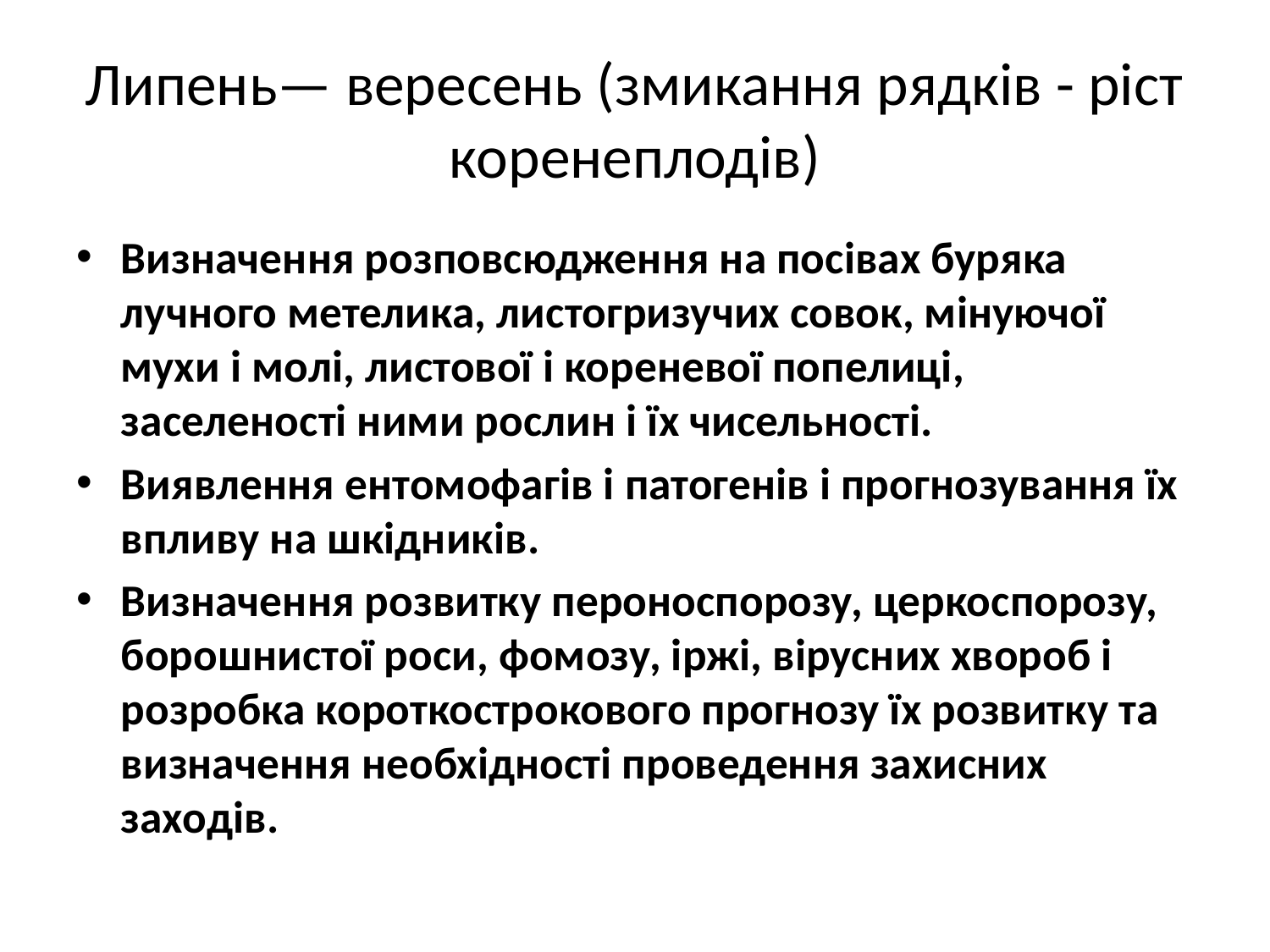

# Липень— вересень (змикання рядків - ріст коренеплодів)
Визначення розповсюдження на посівах буряка лучного метелика, листогризучих совок, мінуючої мухи і молі, листової і кореневої попелиці, заселеності ними рослин і їх чисельності.
Виявлення ентомофагів і патогенів і прогнозування їх впливу на шкідників.
Визначення розвитку пероноспорозу, церкоспорозу, борошнистої роси, фомозу, іржі, вірусних хвороб і розробка короткострокового прогнозу їх розвитку та визначення необхідності проведення захисних заходів.